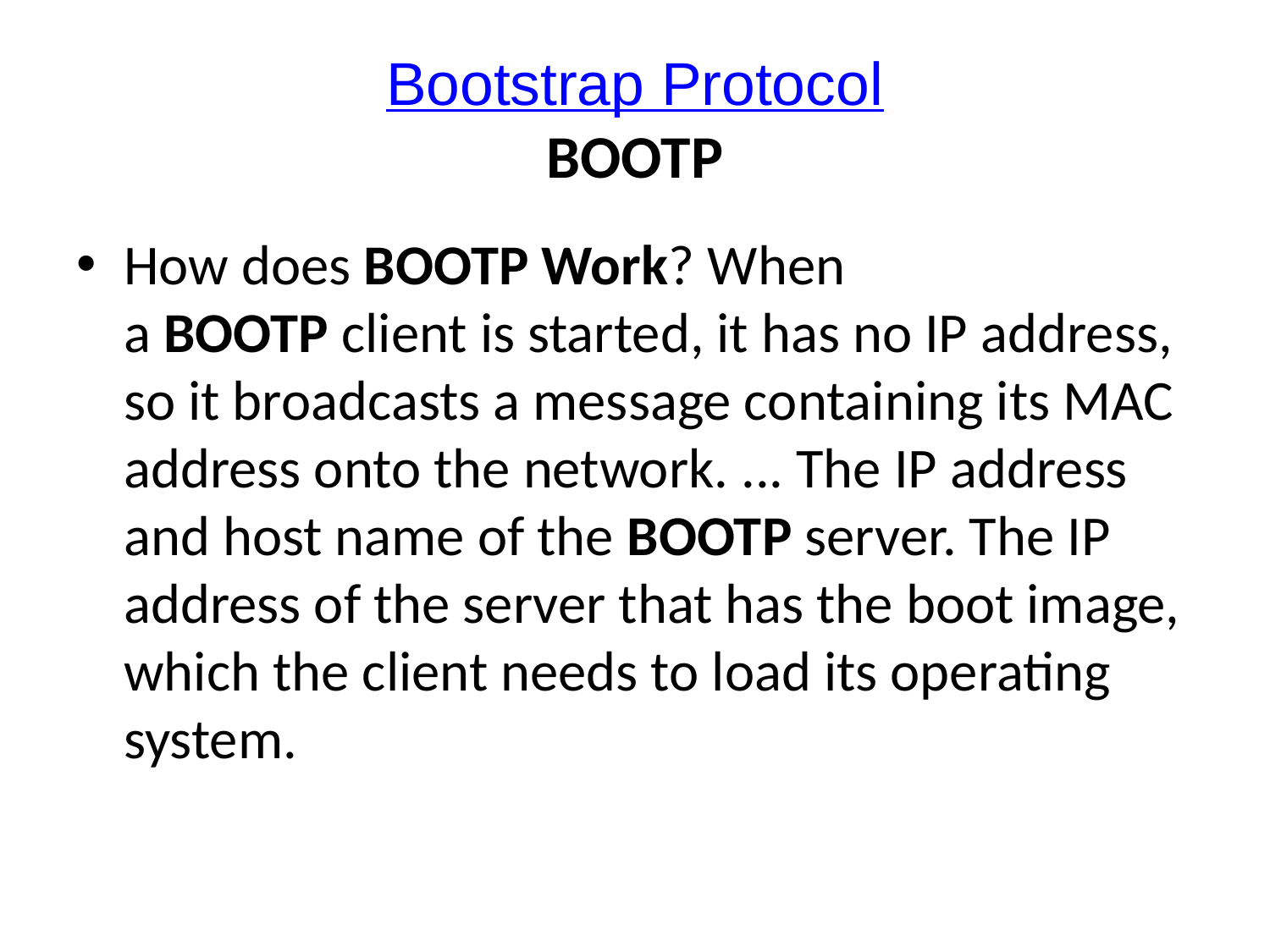

# Bootstrap Protocol  BOOTP
How does BOOTP Work? When a BOOTP client is started, it has no IP address, so it broadcasts a message containing its MAC address onto the network. ... The IP address and host name of the BOOTP server. The IP address of the server that has the boot image, which the client needs to load its operating system.